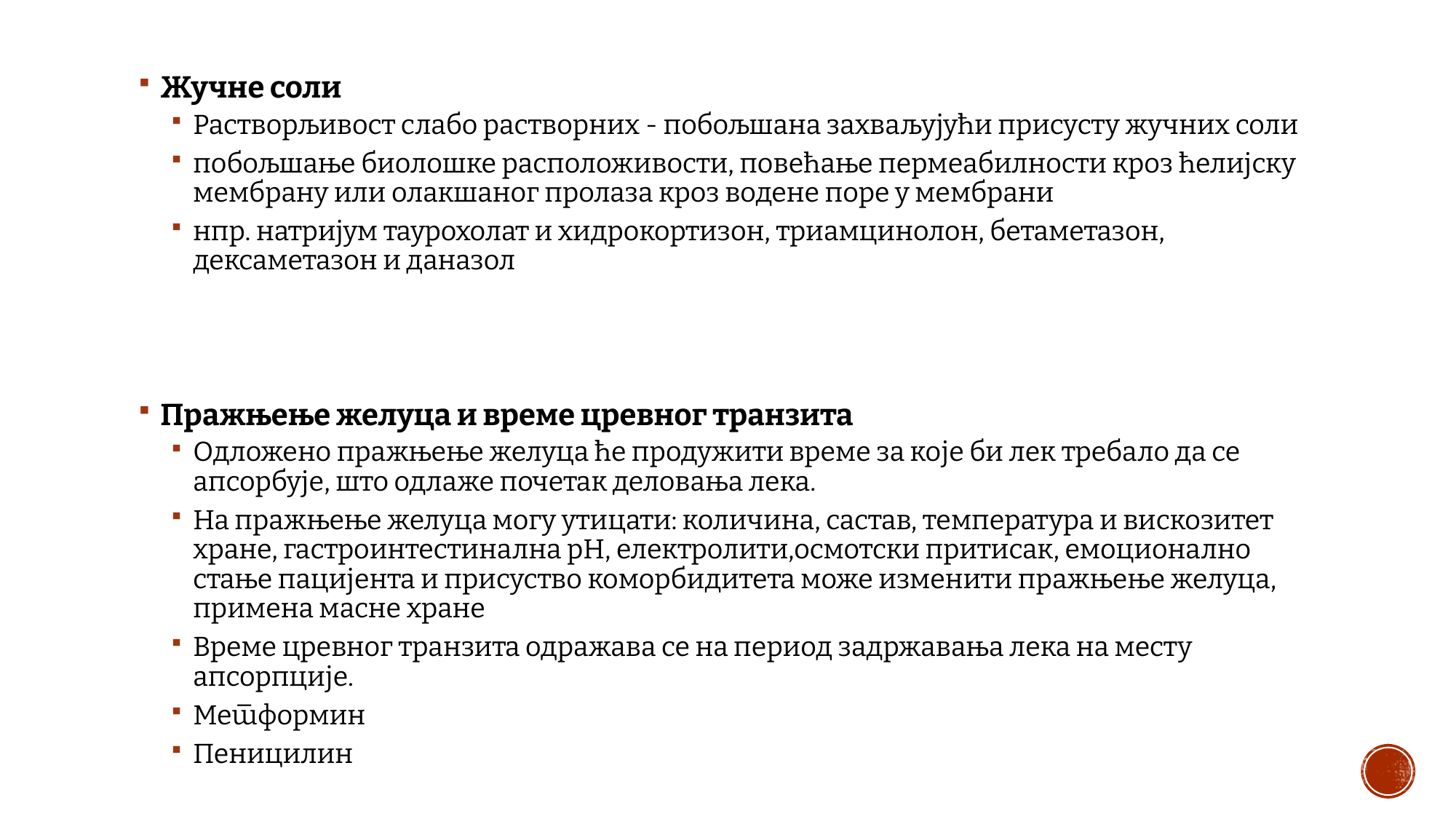

Жучне соли
Растворљивост слабо растворних - побољшана захваљујући присусту жучних соли
побољшање биолошке расположивости, повећање пермеабилности кроз ћелијску мембрану или олакшаног пролаза кроз водене поре у мембрани
нпр. натријум таурохолат и хидрокортизон, триамцинолон, бетаметазон, дексаметазон и даназол

Пражњење желуца и време цревног транзита
Одложено пражњење желуца ће продужити време за које би лек требало да се апсорбује, што одлаже почетак деловања лека.
На пражњење желуца могу утицати: количина, састав, температура и вискозитет хране, гастроинтестинална pH, електролити,осмотски притисак, емоционално стање пацијента и присуство коморбидитета може изменити пражњење желуца, примена масне хране
Време цревног транзита одражава се на период задржавања лека на месту апсорпције.
Метформин
Пеницилин